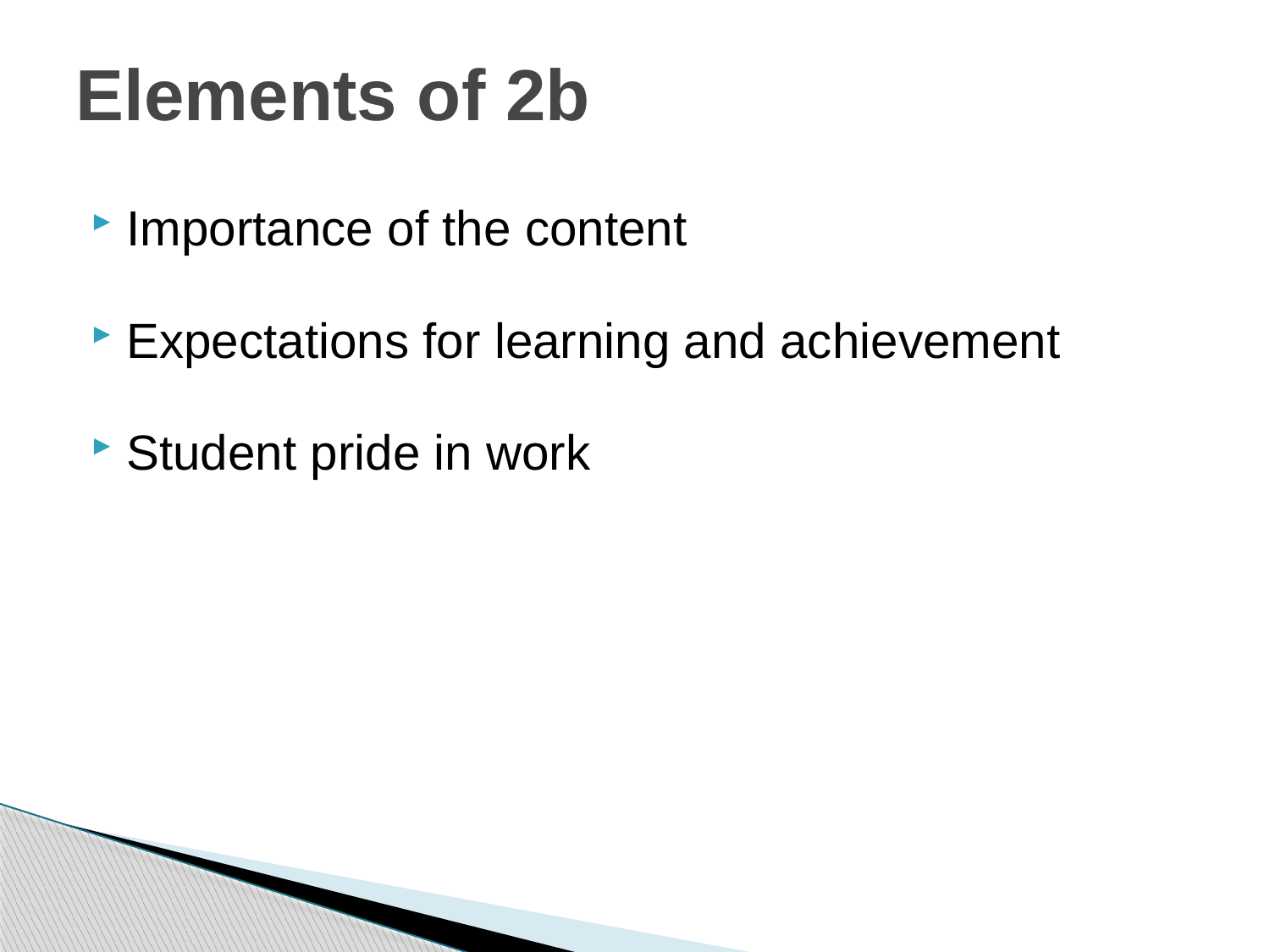

Elements of 2b
Importance of the content
Expectations for learning and achievement
Student pride in work